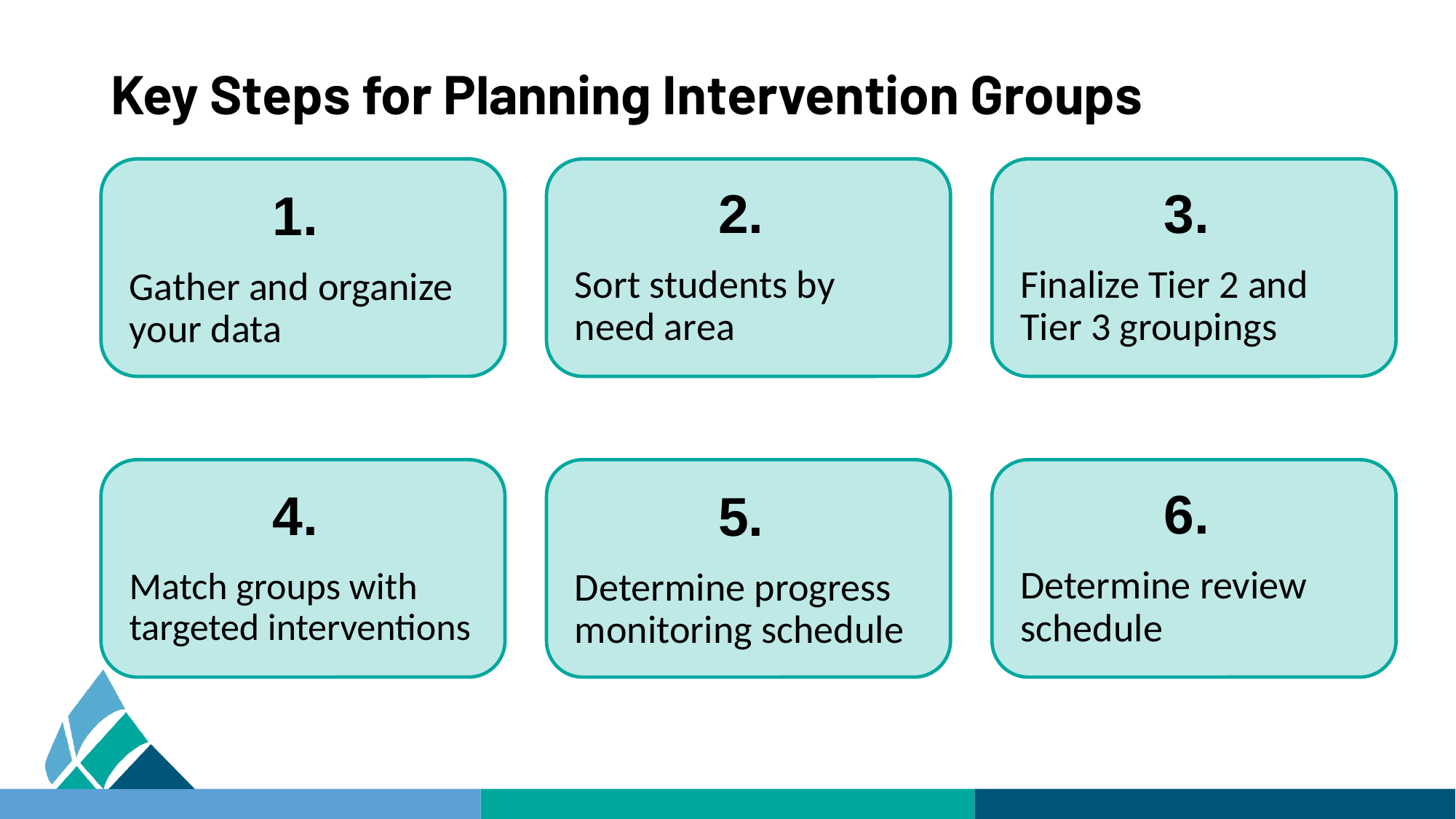

# Key Steps for Planning Intervention Groups
1.
Gather and organize your data
2.
Sort students by need area
3.
Finalize Tier 2 and Tier 3 groupings
4.
Match groups with targeted interventions
5.
Determine progress monitoring schedule

6.
Determine review schedule